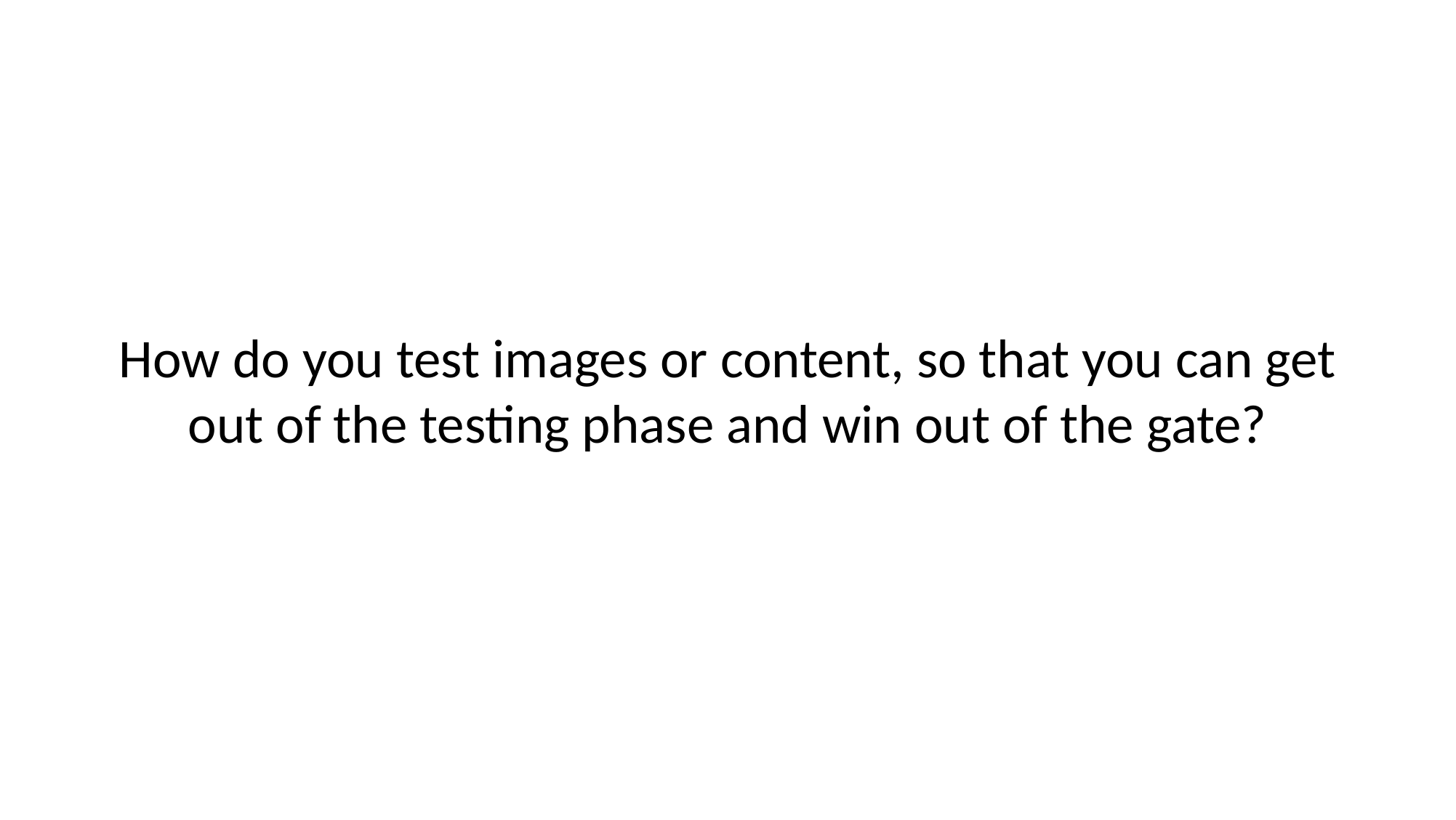

# How do you test images or content, so that you can get out of the testing phase and win out of the gate?